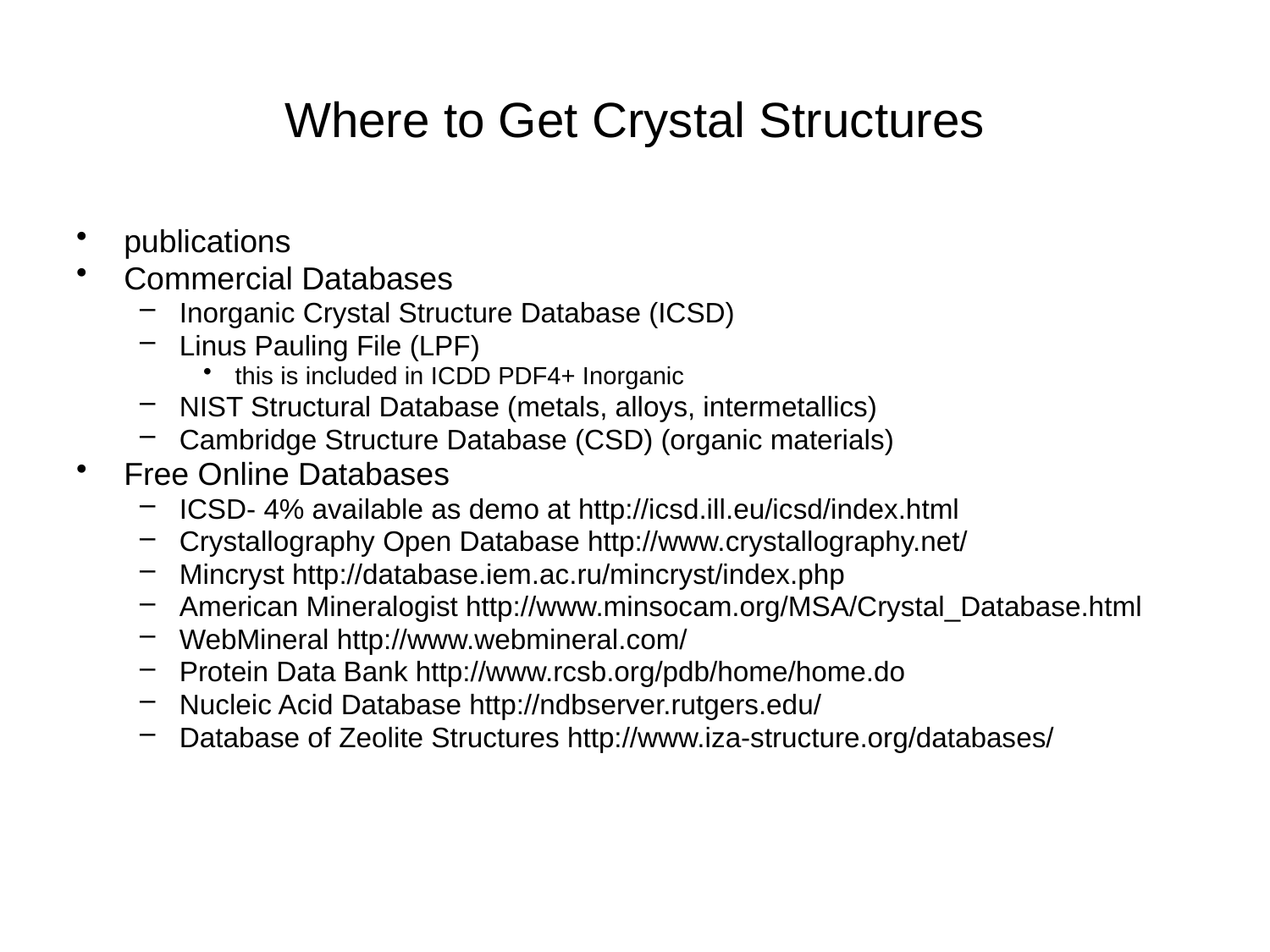

# Where to Get Crystal Structures
publications
Commercial Databases
Inorganic Crystal Structure Database (ICSD)
Linus Pauling File (LPF)
this is included in ICDD PDF4+ Inorganic
NIST Structural Database (metals, alloys, intermetallics)
Cambridge Structure Database (CSD) (organic materials)
Free Online Databases
ICSD- 4% available as demo at http://icsd.ill.eu/icsd/index.html
Crystallography Open Database http://www.crystallography.net/
Mincryst http://database.iem.ac.ru/mincryst/index.php
American Mineralogist http://www.minsocam.org/MSA/Crystal_Database.html
WebMineral http://www.webmineral.com/
Protein Data Bank http://www.rcsb.org/pdb/home/home.do
Nucleic Acid Database http://ndbserver.rutgers.edu/
Database of Zeolite Structures http://www.iza-structure.org/databases/